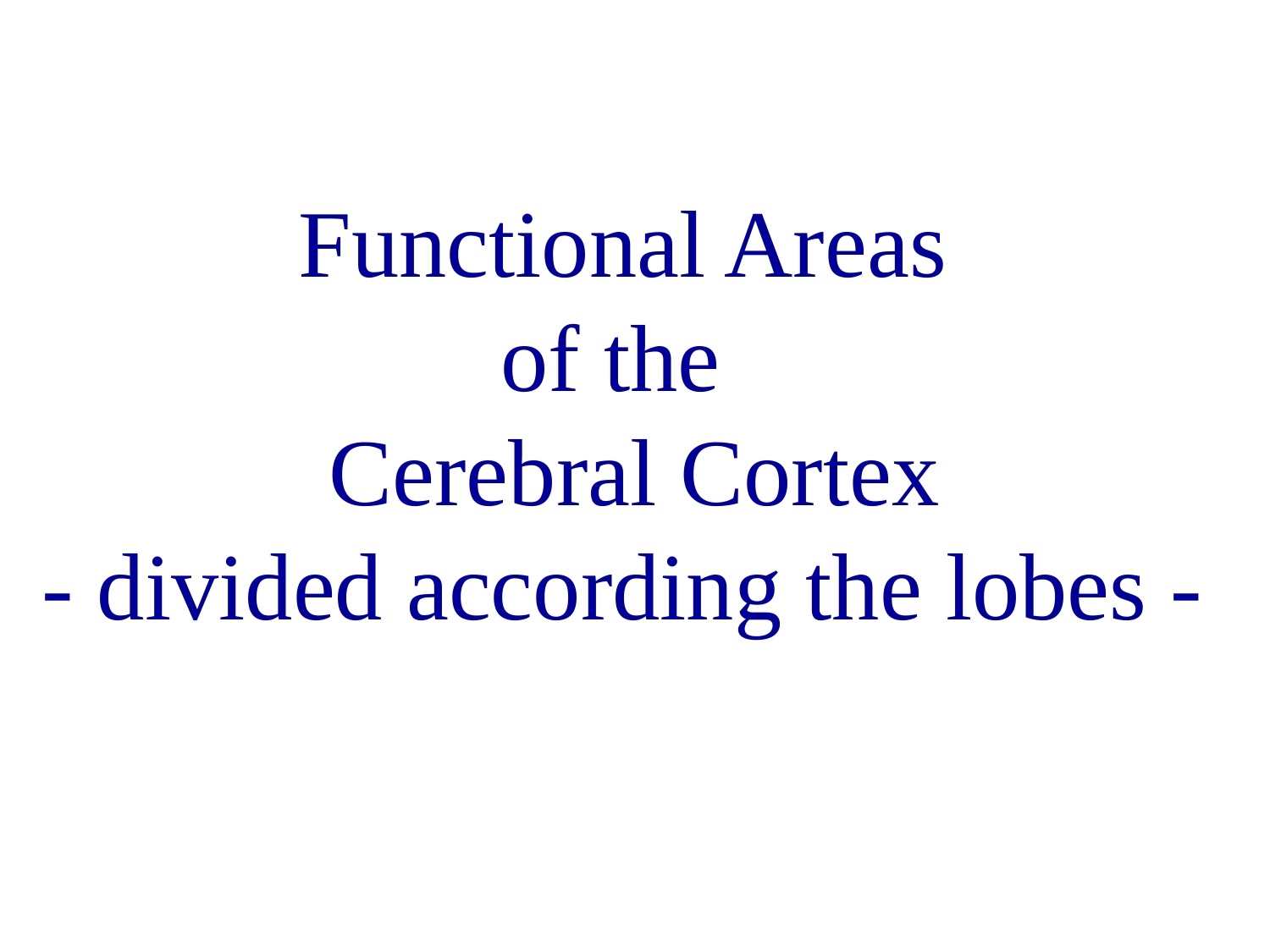

# Functional Areas of the Cerebral Cortex - divided according the lobes -